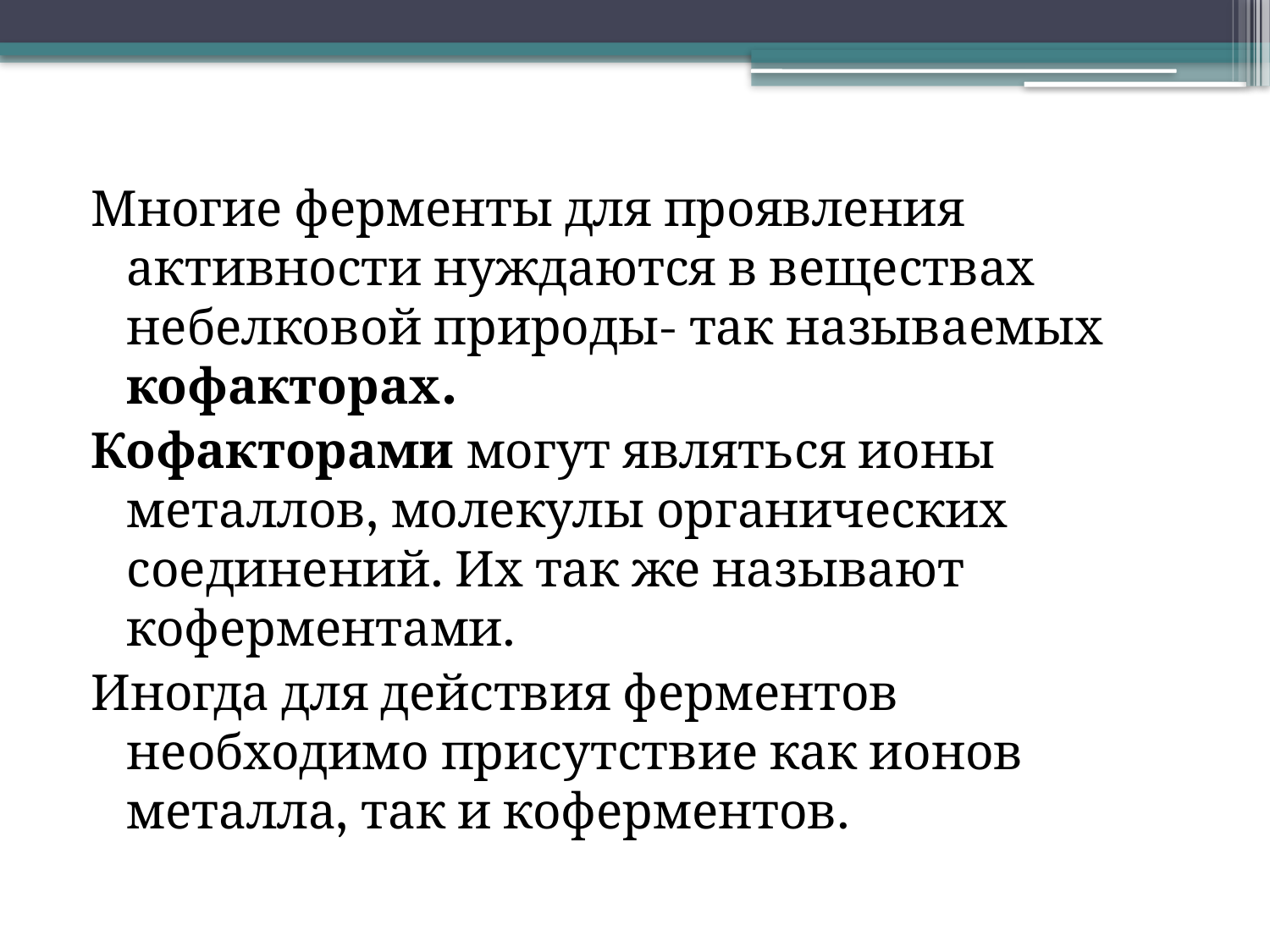

#

Многие ферменты для проявления активности нуждаются в веществах небелковой природы- так называемых кофакторах.
Кофакторами могут являться ионы металлов, молекулы органических соединений. Их так же называют коферментами.
Иногда для действия ферментов необходимо присутствие как ионов металла, так и коферментов.